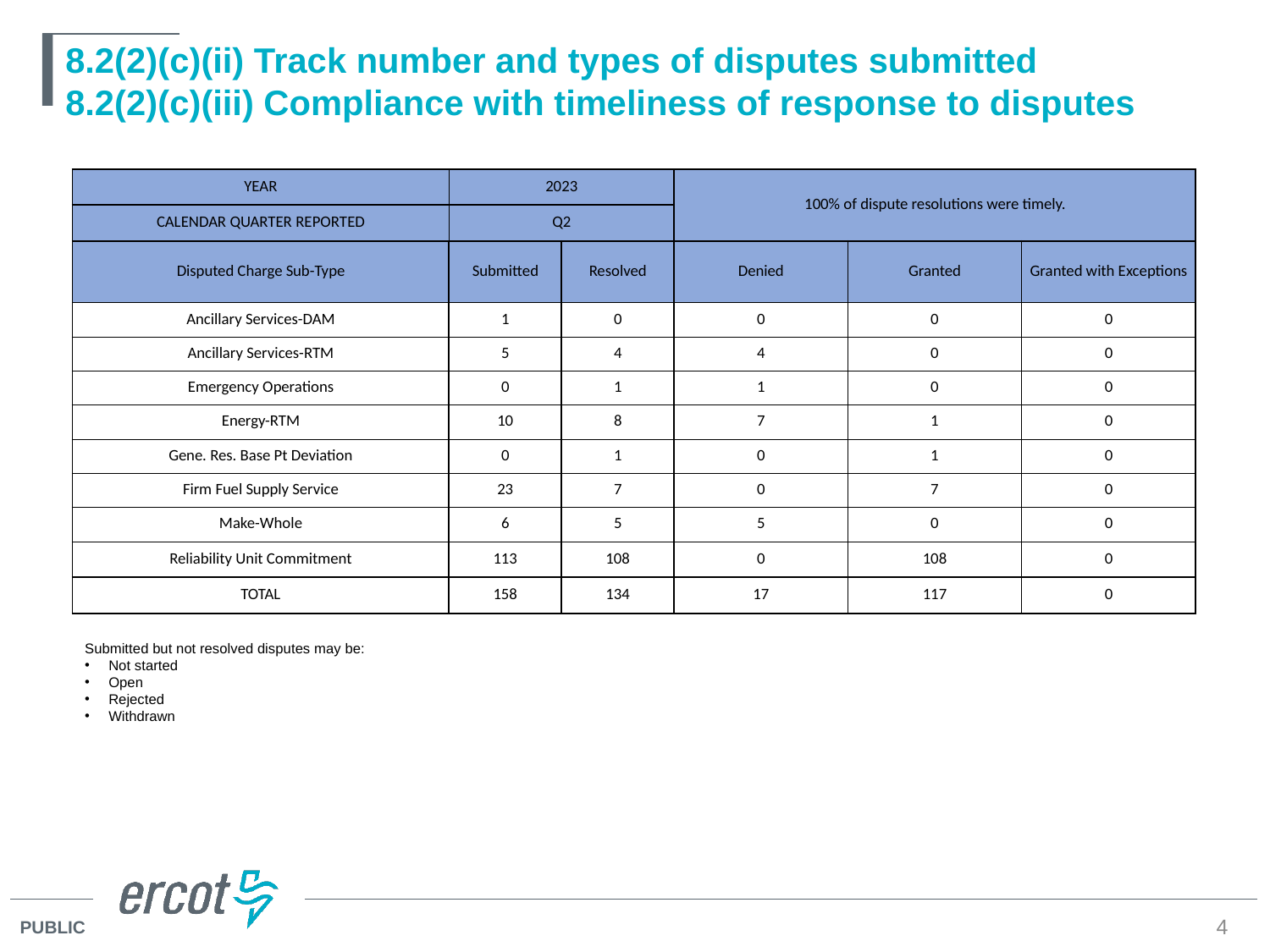

# 8.2(2)(c)(ii) Track number and types of disputes submitted 8.2(2)(c)(iii) Compliance with timeliness of response to disputes
| YEAR | 2023 |  | 100% of dispute resolutions were timely. |  |  |
| --- | --- | --- | --- | --- | --- |
| CALENDAR QUARTER REPORTED | Q2 |  |  |  |  |
| Disputed Charge Sub-Type | Submitted | Resolved | Denied | Granted | Granted with Exceptions |
| Ancillary Services-DAM | 1 | 0 | 0 | 0 | 0 |
| Ancillary Services-RTM | 5 | 4 | 4 | 0 | 0 |
| Emergency Operations | 0 | 1 | 1 | 0 | 0 |
| Energy-RTM | 10 | 8 | 7 | 1 | 0 |
| Gene. Res. Base Pt Deviation | 0 | 1 | 0 | 1 | 0 |
| Firm Fuel Supply Service | 23 | 7 | 0 | 7 | 0 |
| Make-Whole | 6 | 5 | 5 | 0 | 0 |
| Reliability Unit Commitment | 113 | 108 | 0 | 108 | 0 |
| TOTAL | 158 | 134 | 17 | 117 | 0 |
Submitted but not resolved disputes may be:
Not started
Open
Rejected
Withdrawn
4